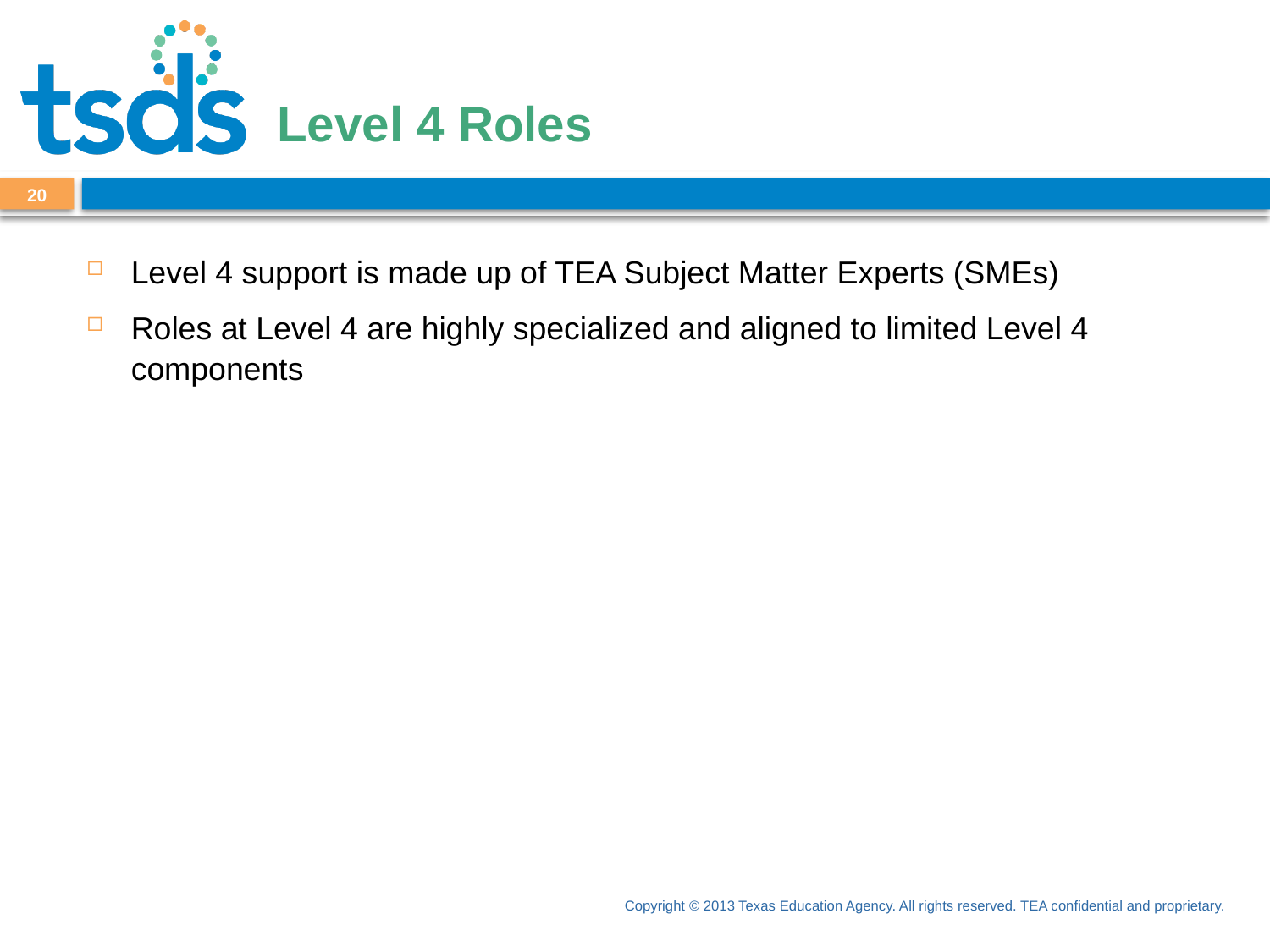

# Level 4 Roles
20
Level 4 support is made up of TEA Subject Matter Experts (SMEs)
Roles at Level 4 are highly specialized and aligned to limited Level 4 components